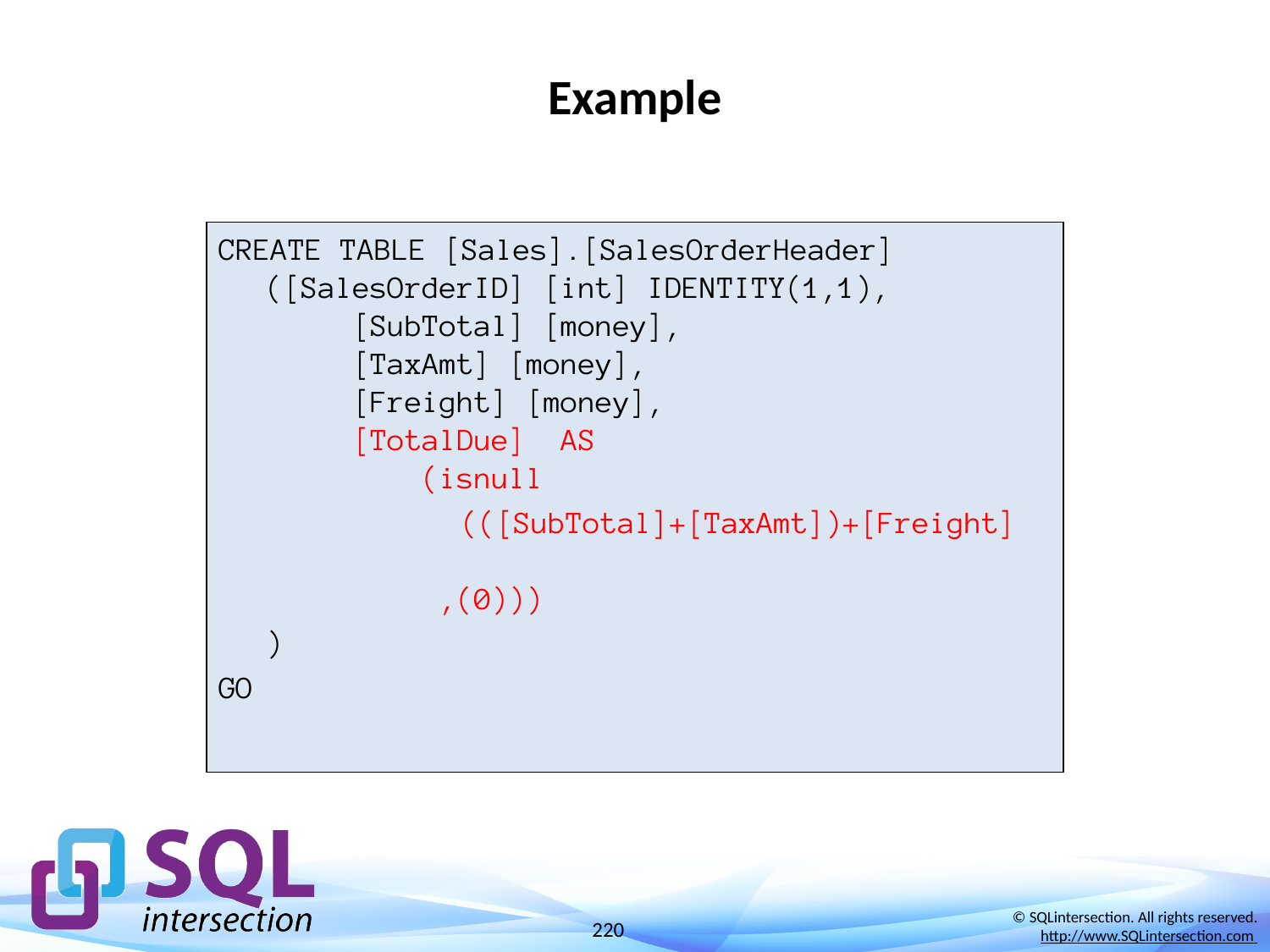

# Example
CREATE TABLE [Sales].[SalesOrderHeader]
([SalesOrderID] [int] IDENTITY(1,1),
     [SubTotal] [money],
     [TaxAmt] [money],
     [Freight] [money],
     [TotalDue]  AS
         (isnull
              (([SubTotal]+[TaxAmt])+[Freight]
          ,(0)))
	)
GO